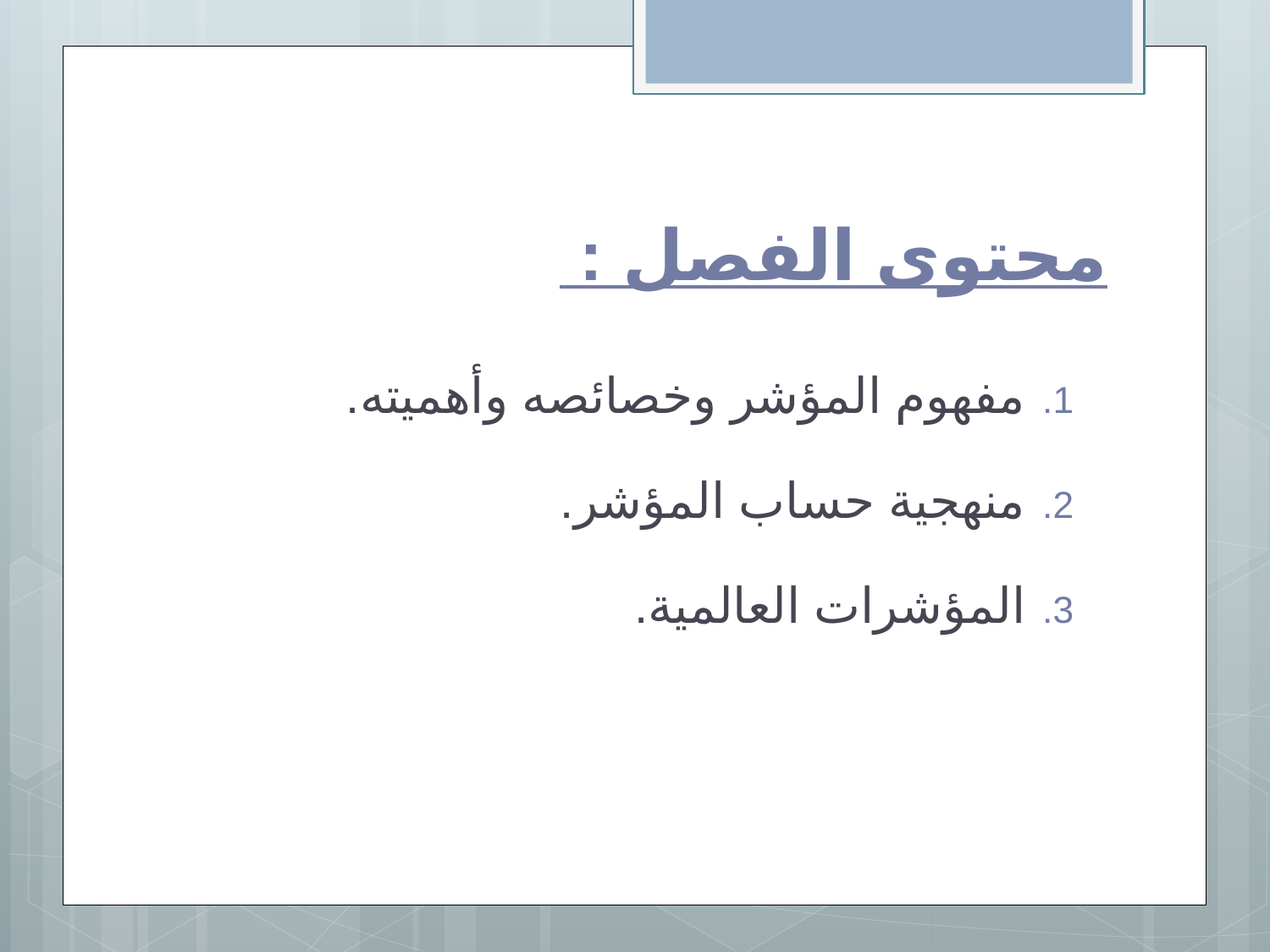

# محتوى الفصل :
مفهوم المؤشر وخصائصه وأهميته.
منهجية حساب المؤشر.
المؤشرات العالمية.